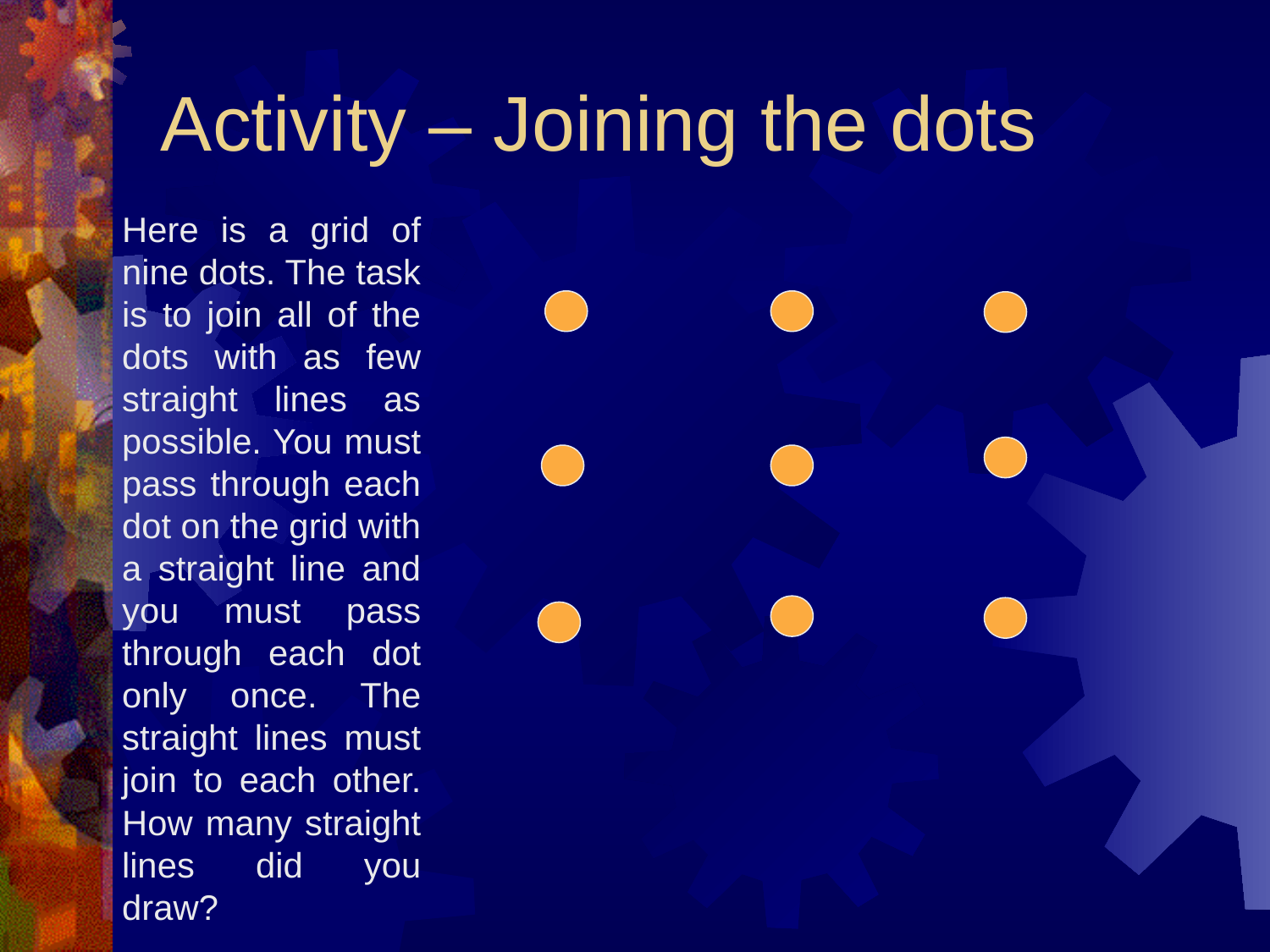

# Activity – Joining the dots
Here is a grid of nine dots. The task is to join all of the dots with as few straight lines as possible. You must pass through each dot on the grid with a straight line and you must pass through each dot only once. The straight lines must join to each other. How many straight lines did you draw?

|  |  |  |
| --- | --- | --- |
|  |  |  |
|  |  |  |